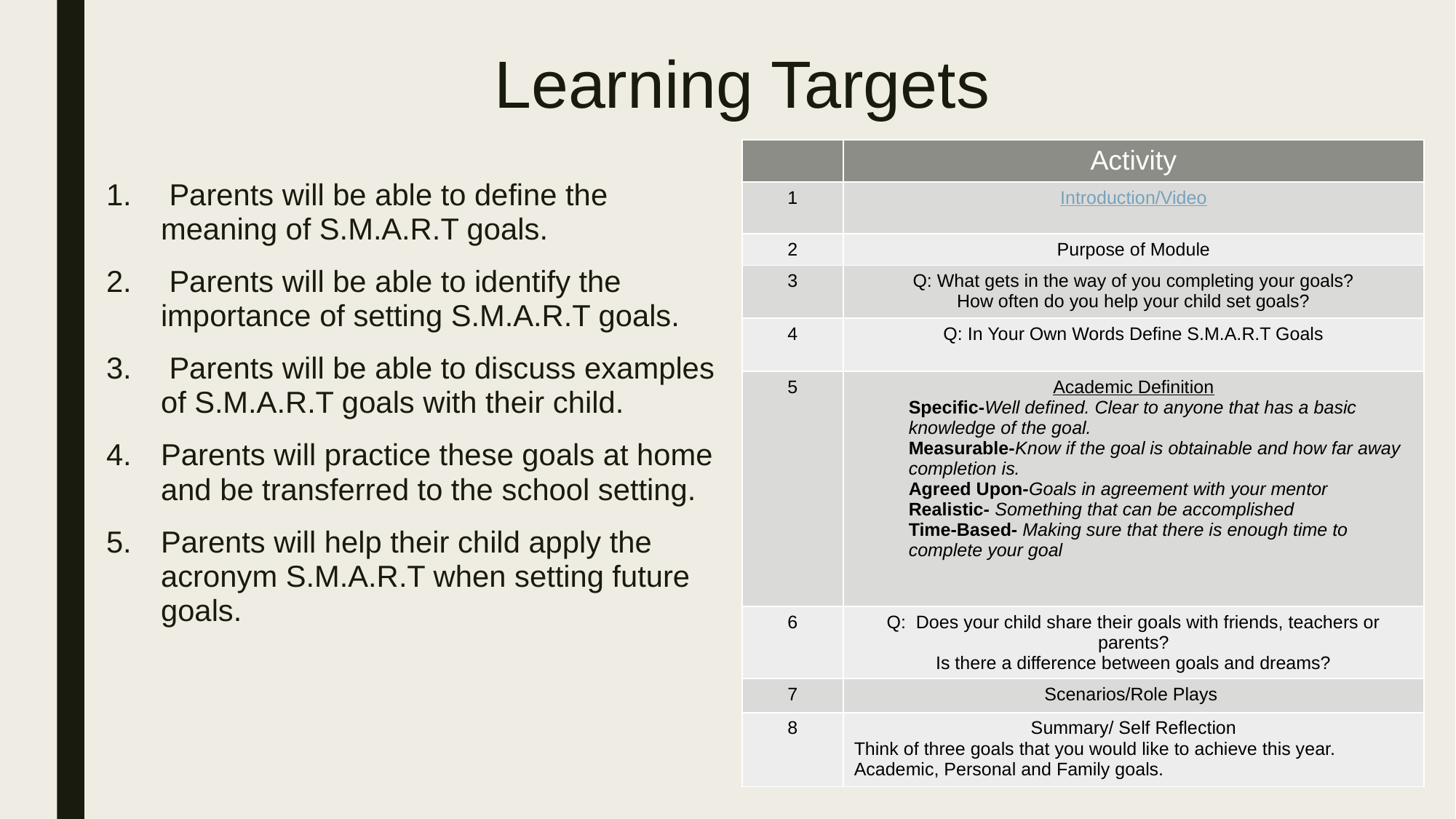

# Learning Targets
|  | Activity |
| --- | --- |
| 1 | Introduction/Video |
| 2 | Purpose of Module |
| 3 | Q: What gets in the way of you completing your goals? How often do you help your child set goals? |
| 4 | Q: In Your Own Words Define S.M.A.R.T Goals |
| 5 | Academic Definition Specific-Well defined. Clear to anyone that has a basic knowledge of the goal. Measurable-Know if the goal is obtainable and how far away completion is. Agreed Upon-Goals in agreement with your mentor Realistic- Something that can be accomplished Time-Based- Making sure that there is enough time to complete your goal |
| 6 | Q: Does your child share their goals with friends, teachers or parents? Is there a difference between goals and dreams? |
| 7 | Scenarios/Role Plays |
| 8 | Summary/ Self Reflection Think of three goals that you would like to achieve this year. Academic, Personal and Family goals. |
 Parents will be able to define the meaning of S.M.A.R.T goals.
 Parents will be able to identify the importance of setting S.M.A.R.T goals.
 Parents will be able to discuss examples of S.M.A.R.T goals with their child.
Parents will practice these goals at home and be transferred to the school setting.
Parents will help their child apply the acronym S.M.A.R.T when setting future goals.